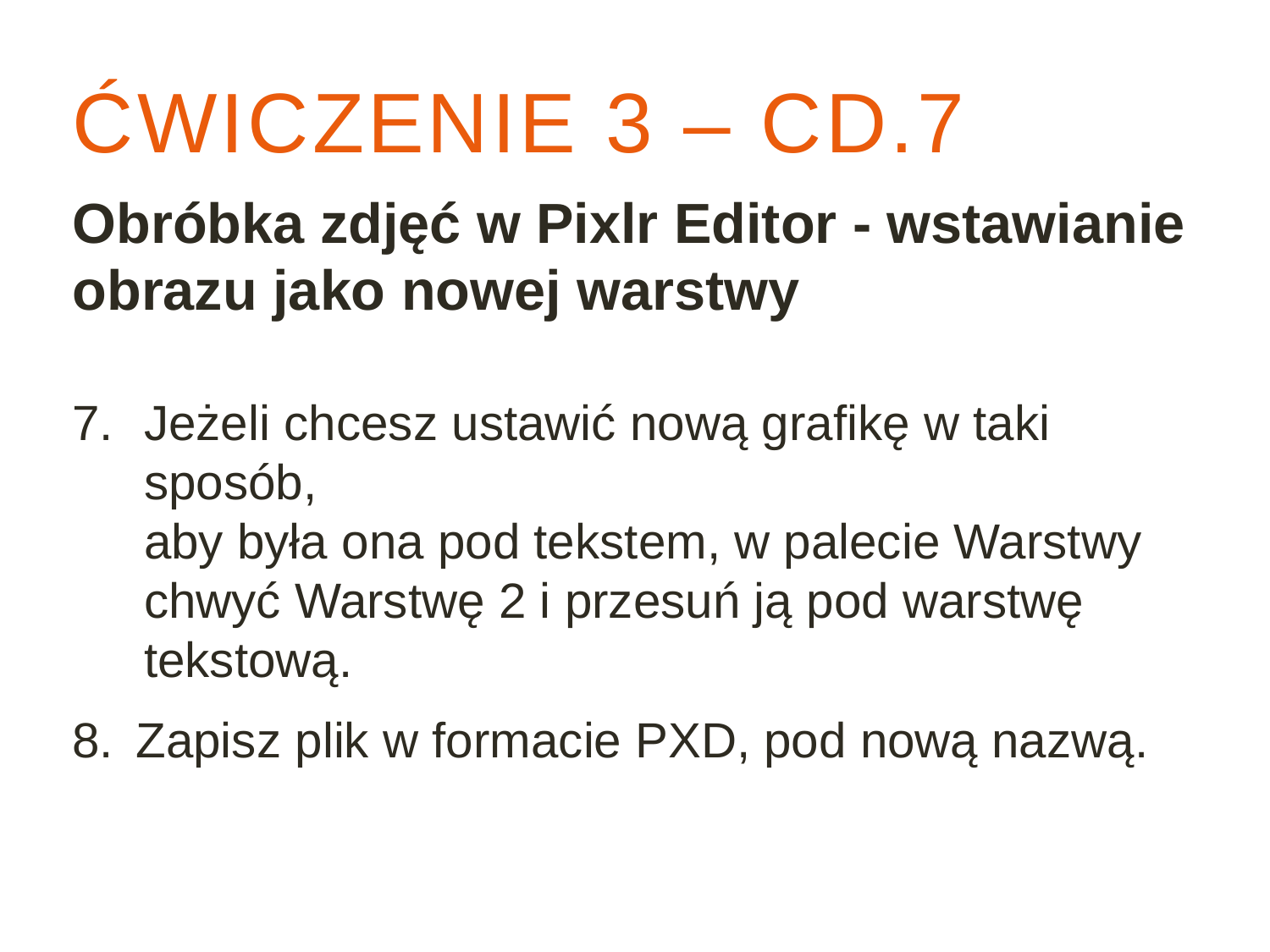

# ĆWICZENIE 3 – CD.7
Obróbka zdjęć w Pixlr Editor - wstawianie obrazu jako nowej warstwy
Jeżeli chcesz ustawić nową grafikę w taki sposób,
aby była ona pod tekstem, w palecie Warstwy chwyć Warstwę 2 i przesuń ją pod warstwę tekstową.
Zapisz plik w formacie PXD, pod nową nazwą.